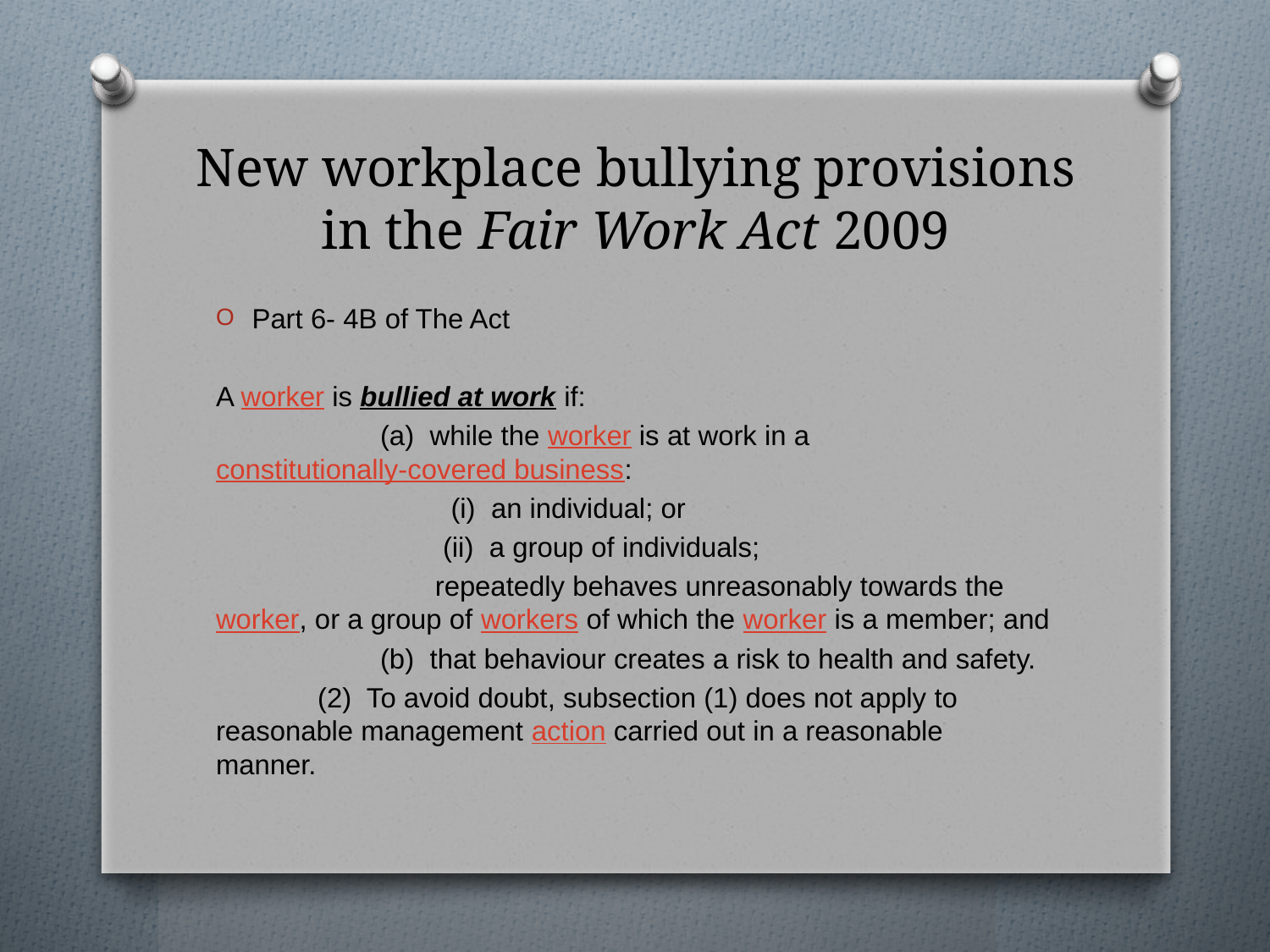

# New workplace bullying provisions in the Fair Work Act 2009
Part 6- 4B of The Act

A worker is bullied at work if:
                     (a)  while the worker is at work in a constitutionally-covered business:
                              (i)  an individual; or
                             (ii)  a group of individuals;
                            repeatedly behaves unreasonably towards the worker, or a group of workers of which the worker is a member; and
                     (b)  that behaviour creates a risk to health and safety.
             (2)  To avoid doubt, subsection (1) does not apply to reasonable management action carried out in a reasonable manner.